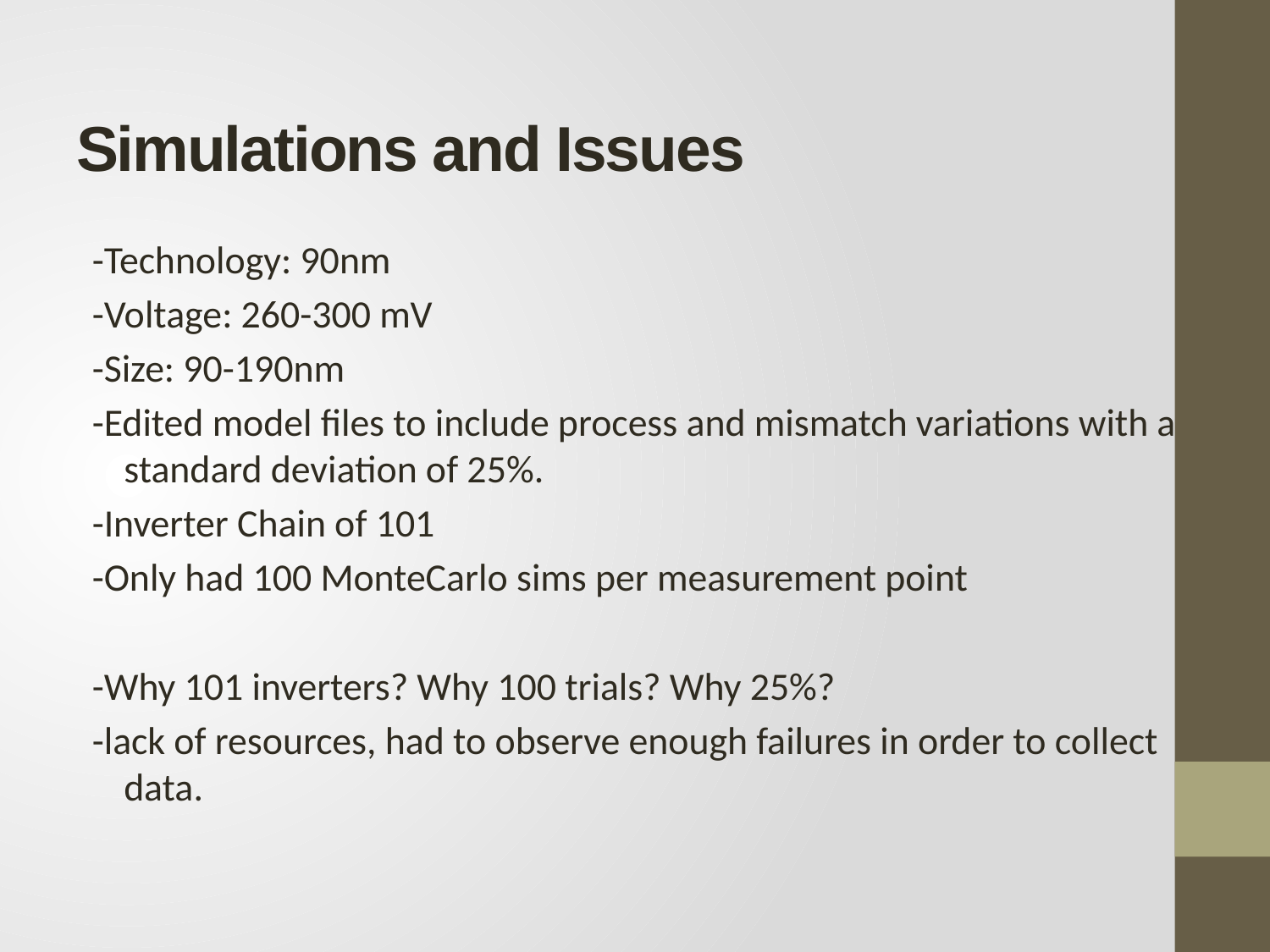

# Simulations and Issues
-Technology: 90nm
-Voltage: 260-300 mV
-Size: 90-190nm
-Edited model files to include process and mismatch variations with a standard deviation of 25%.
-Inverter Chain of 101
-Only had 100 MonteCarlo sims per measurement point

-Why 101 inverters? Why 100 trials? Why 25%?
-lack of resources, had to observe enough failures in order to collect data.